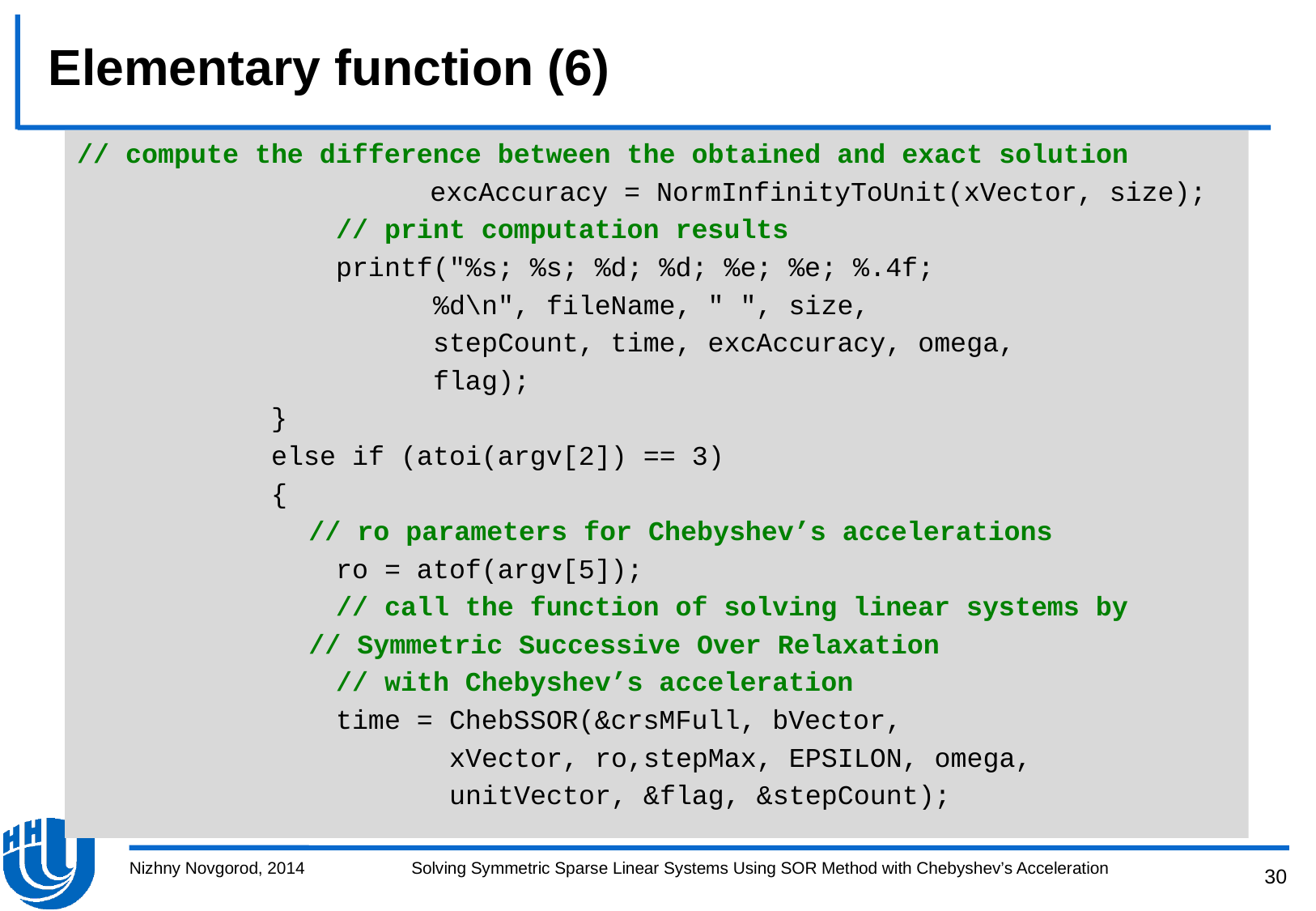

# Elementary function (6)
// compute the difference between the obtained and exact solution
    		    excAccuracy = NormInfinityToUnit(xVector, size);
                // print computation results
                printf("%s; %s; %d; %d; %e; %e; %.4f;
                      %d\n", fileName, " ", size,
                      stepCount, time, excAccuracy, omega,
                      flag);
            }
            else if (atoi(argv[2]) == 3)
            {
		    // ro parameters for Chebyshev’s accelerations
                ro = atof(argv[5]);
                // call the function of solving linear systems by
		    // Symmetric Successive Over Relaxation
                // with Chebyshev’s acceleration
                time = ChebSSOR(&crsMFull, bVector,
                       xVector, ro,stepMax, EPSILON, omega,
                       unitVector, &flag, &stepCount);

Nizhny Novgorod, 2014
Solving Symmetric Sparse Linear Systems Using SOR Method with Chebyshev’s Acceleration